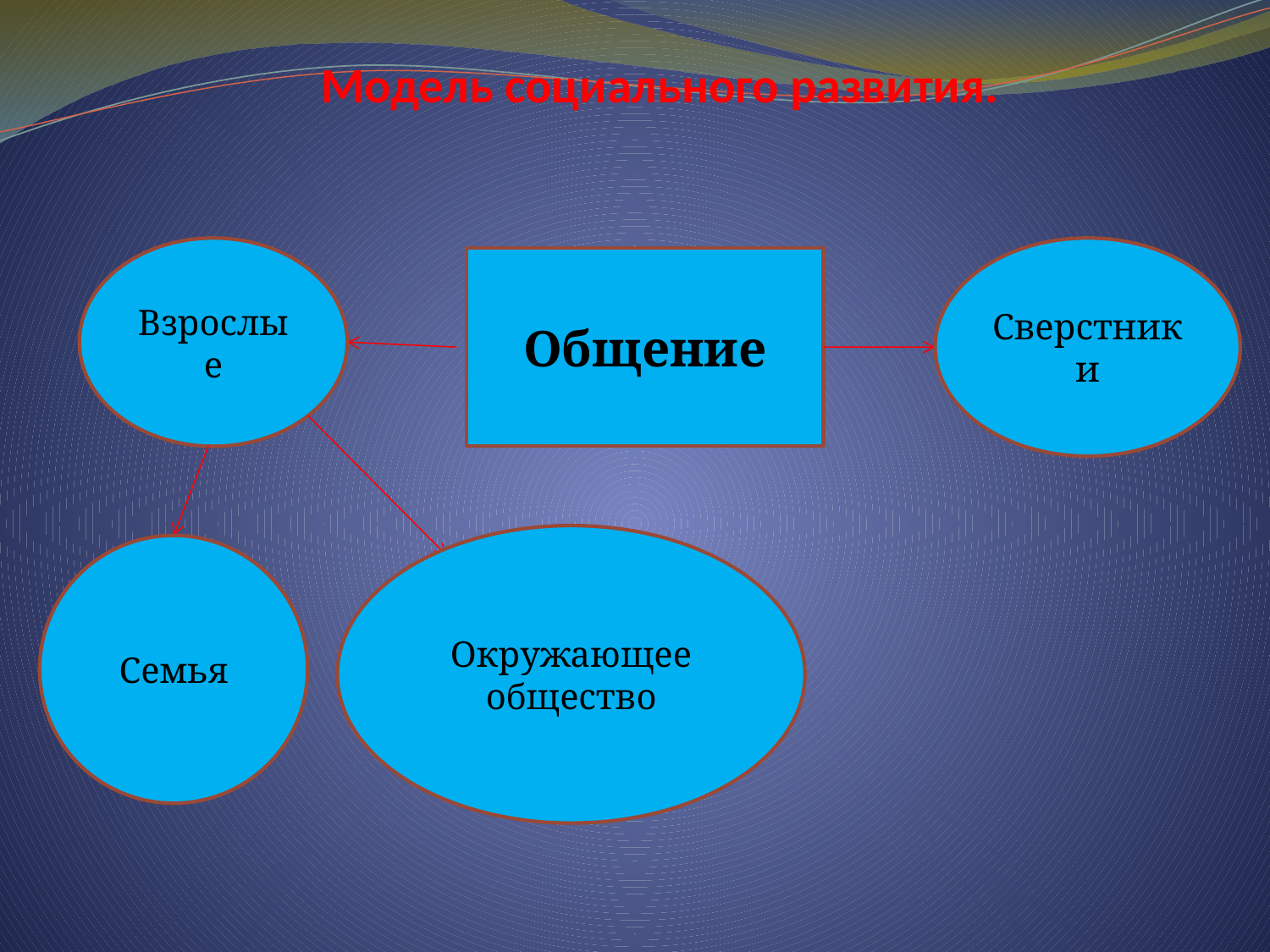

# Модель социального развития.
Взрослые
Сверстники
Общение
Окружающее общество
Семья